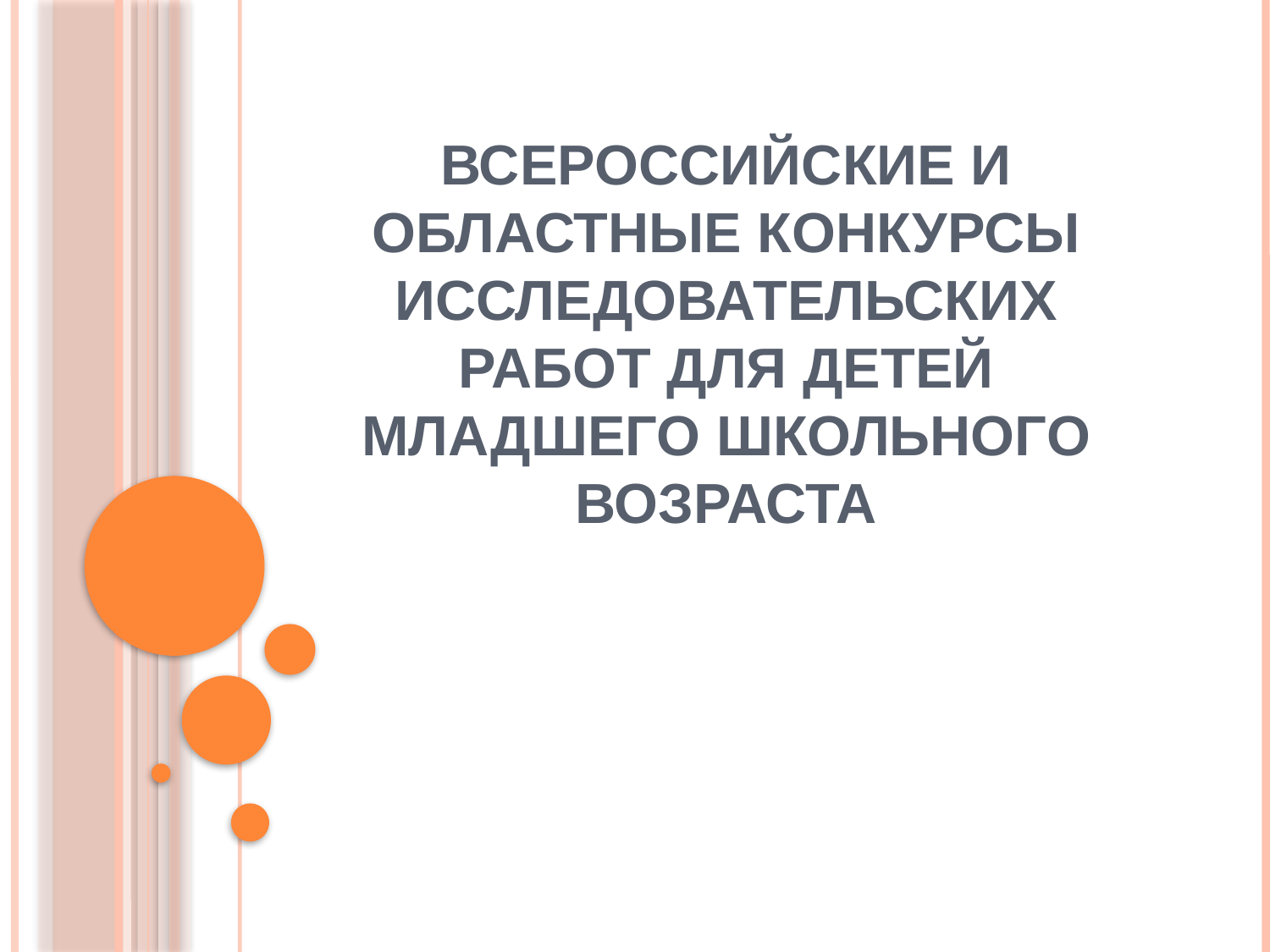

# всероссийские и областные конкурсы исследовательских работ для детей младшего школьного возраста